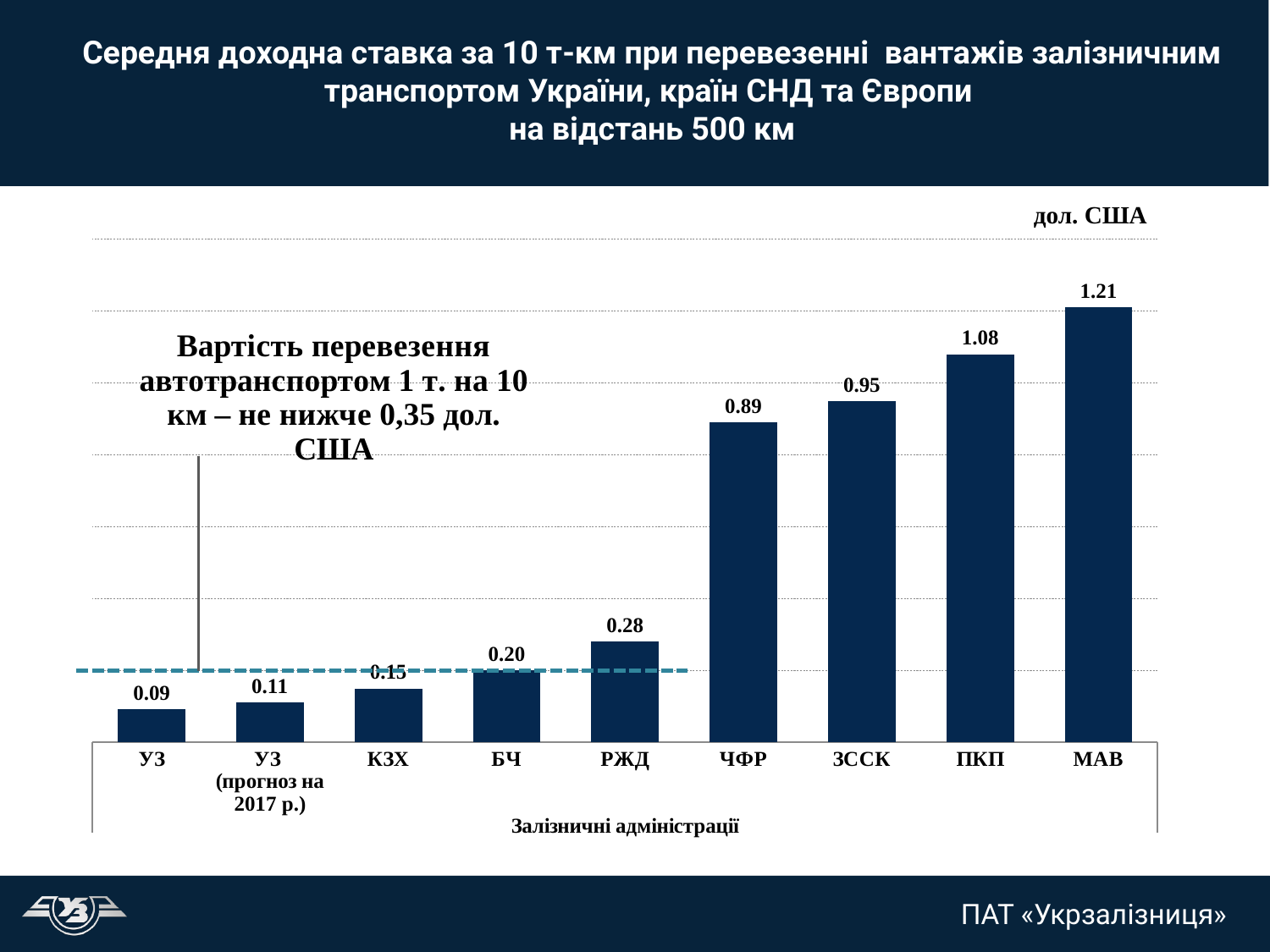

Середня доходна ставка за 10 т-км при перевезенні  вантажів залізничним транспортом України, країн СНД та Європи
на відстань 500 км
дол. США

### Chart

| Category |  |
|---|---|
| УЗ | 0.09123494486076716 |
| УЗ
(прогноз на 2017 р.) | 0.11 |
| КЗХ | 0.15 |
| БЧ | 0.2 |
| РЖД | 0.28 |
| ЧФР | 0.89 |
| ЗССК | 0.95 |
| ПКП | 1.08 |
| МАВ | 1.21 |